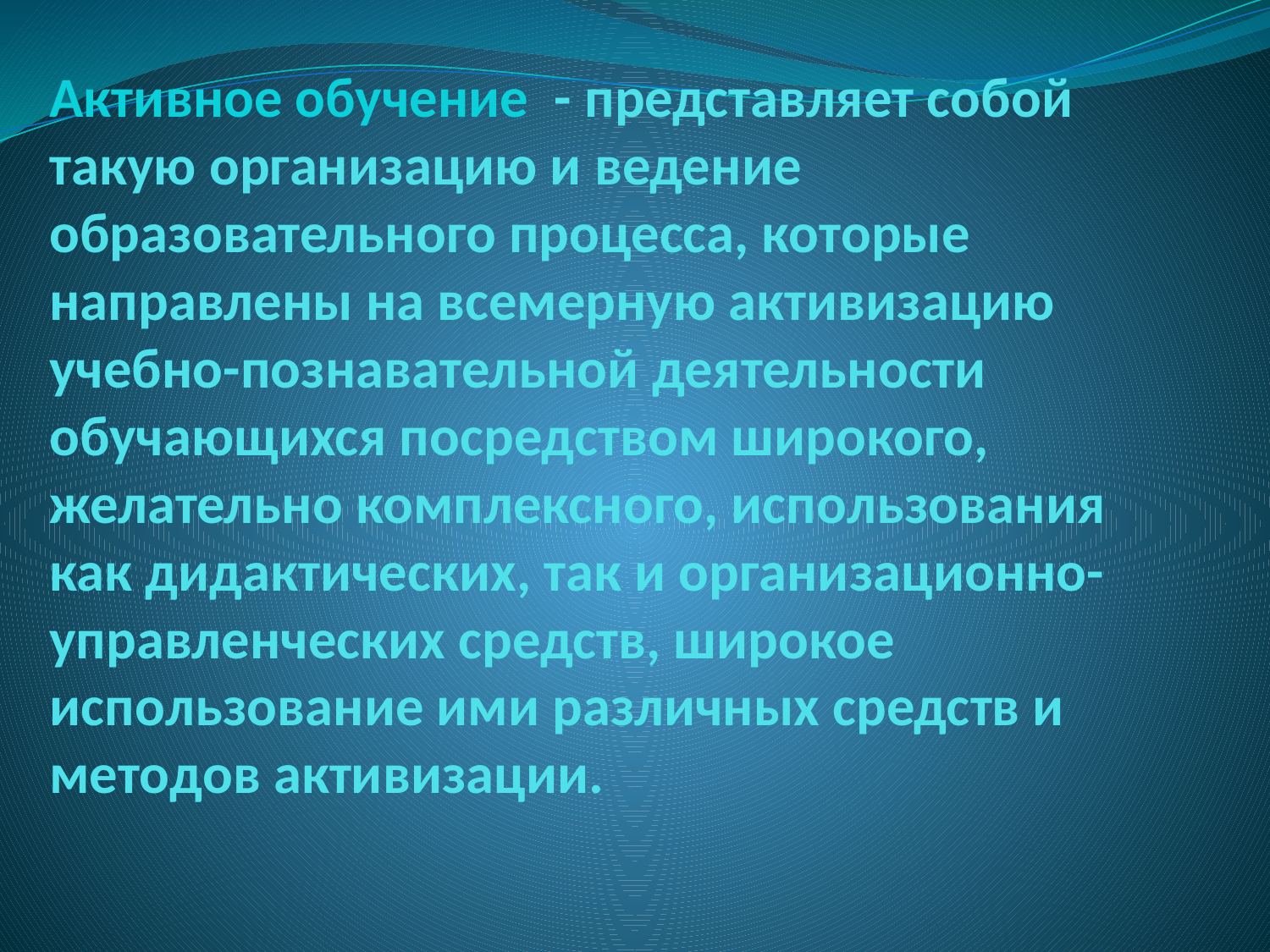

# Активное обучение  - представляет собой такую организацию и ведение образовательного процесса, которые направлены на всемерную активизацию учебно-познавательной деятельности обучающихся посредством широкого, желательно комплексного, использования как дидактических, так и организационно-управленческих средств, широкое использование ими различных средств и методов активизации.